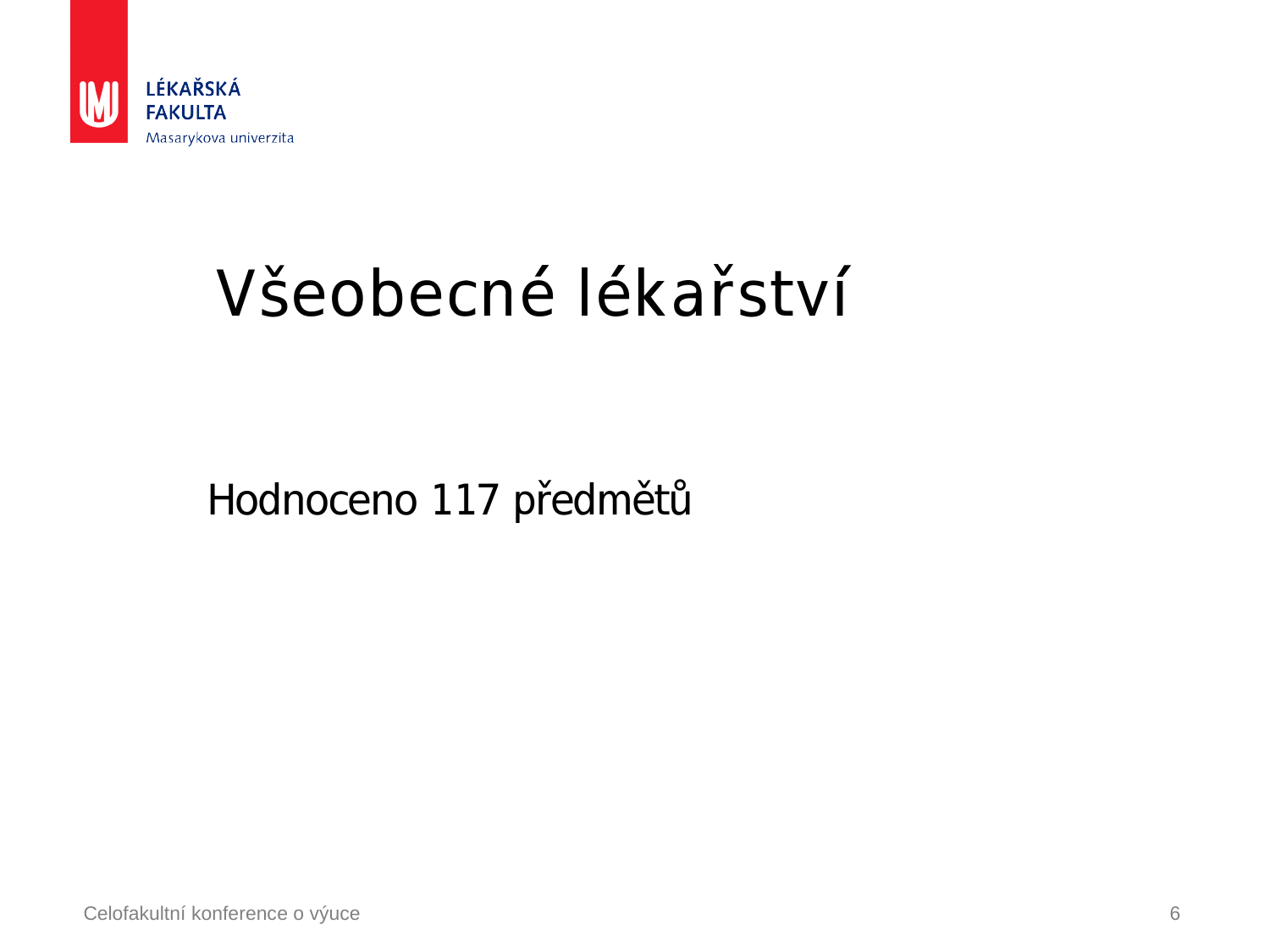

Všeobecné lékařství
Hodnoceno 117 předmětů
Celofakultní konference o výuce
6